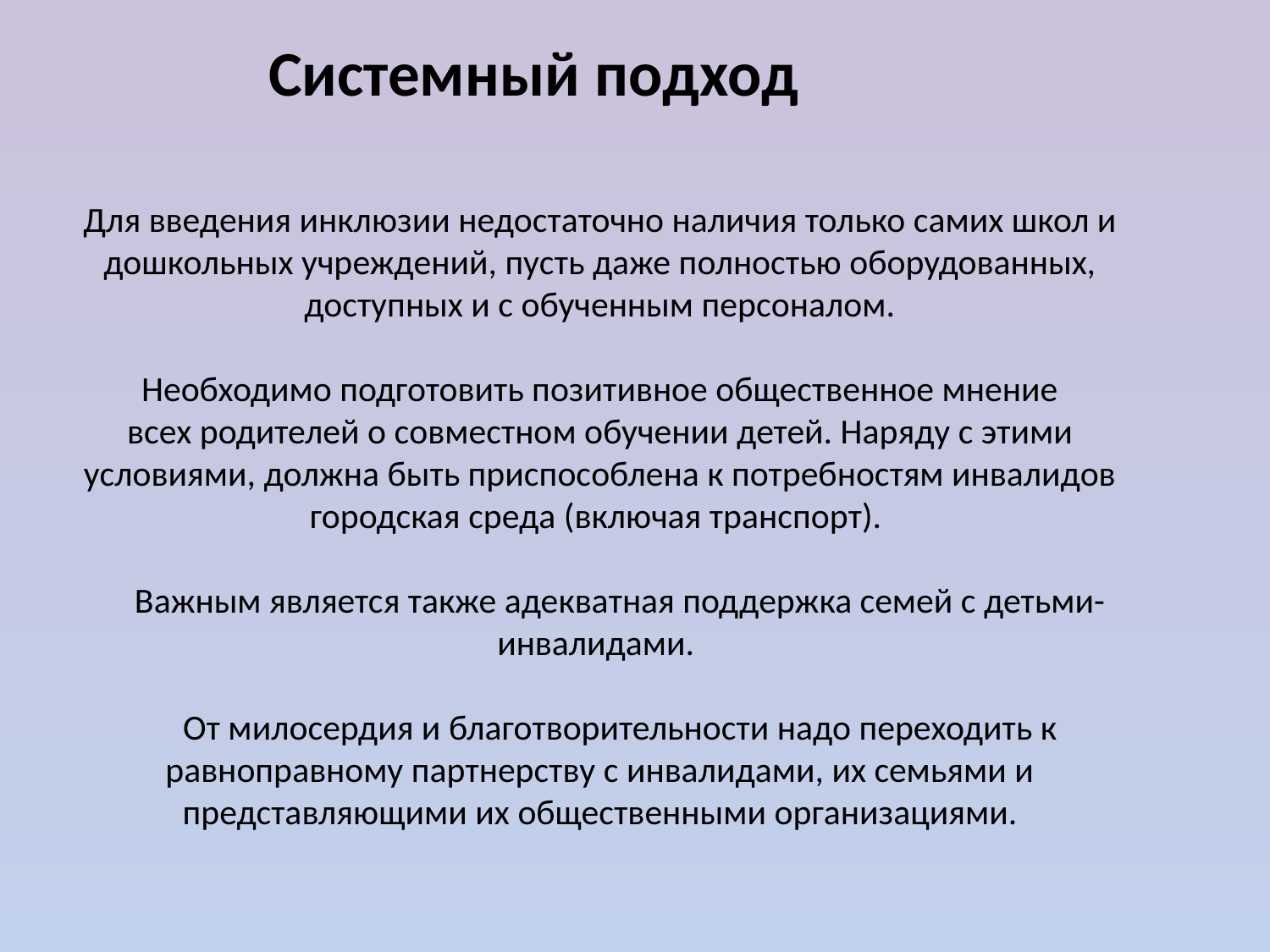

Системный подход

Для введения инклюзии недостаточно наличия только самих школ и дошкольных учреждений, пусть даже полностью оборудованных, доступных и с обученным персоналом.
    Необходимо подготовить позитивное общественное мнение     всех родителей о совместном обучении детей. Наряду с этими условиями, должна быть приспособлена к потребностям инвалидов городская среда (включая транспорт).
     Важным является также адекватная поддержка семей с детьми-инвалидами.
     От милосердия и благотворительности надо переходить к равноправному партнерству с инвалидами, их семьями и представляющими их общественными организациями.